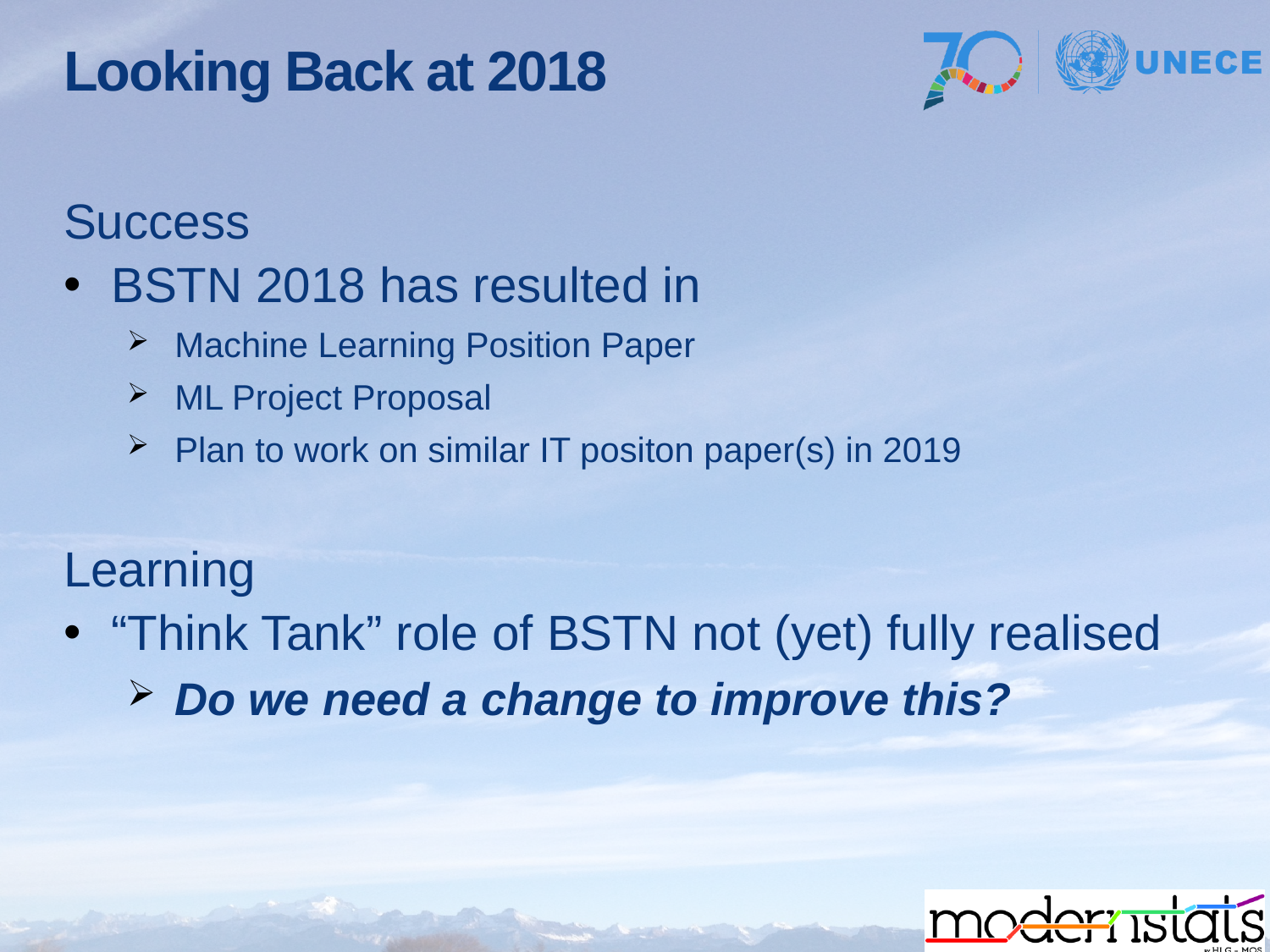

# Looking Back at 2018
Success
BSTN 2018 has resulted in
Machine Learning Position Paper
ML Project Proposal
Plan to work on similar IT positon paper(s) in 2019

Learning
“Think Tank” role of BSTN not (yet) fully realised
Do we need a change to improve this?